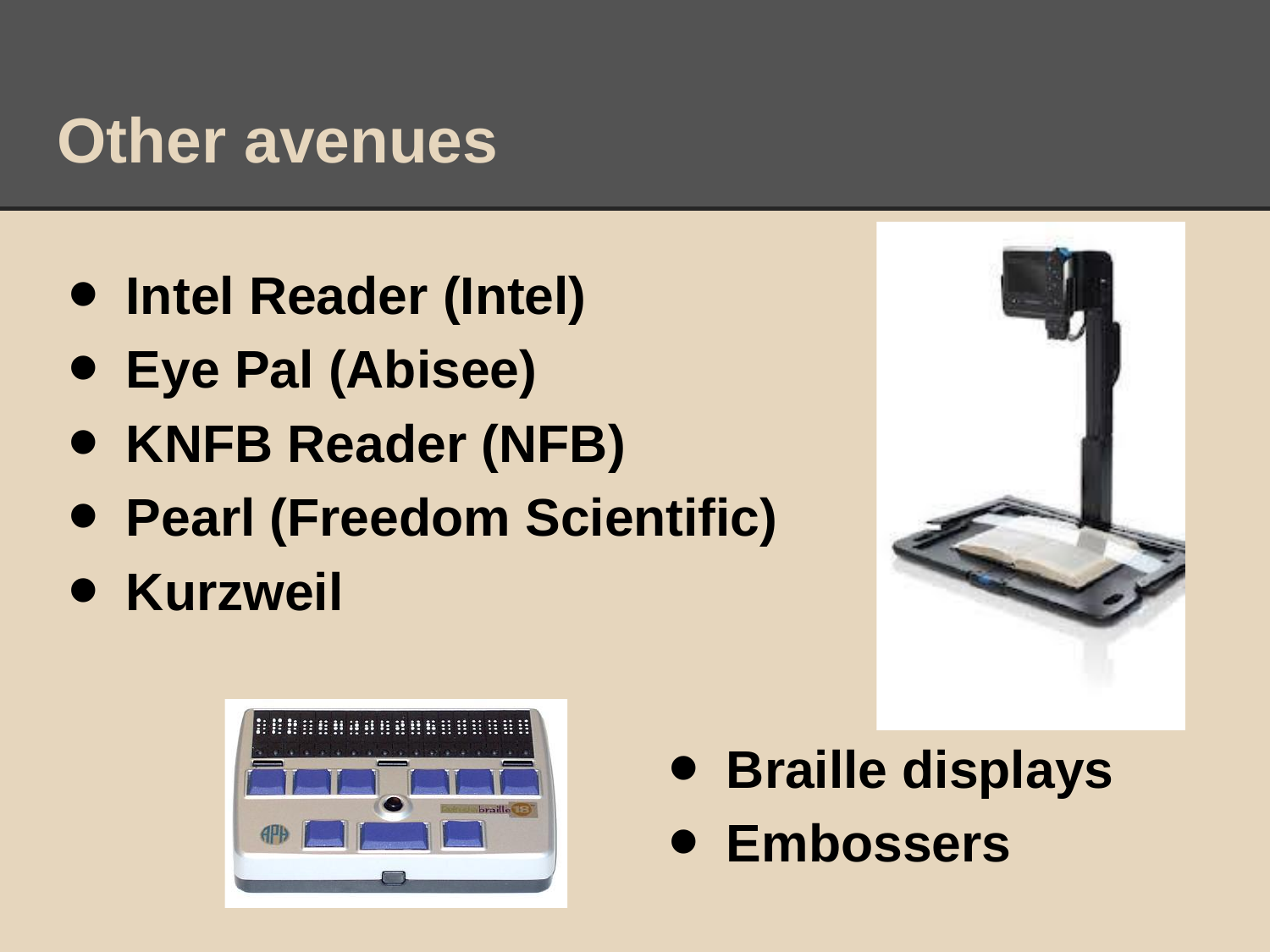

# Other avenues

Intel Reader (Intel)
Eye Pal (Abisee)
KNFB Reader (NFB)
Pearl (Freedom Scientific)
Kurzweil
Braille displays
Embossers